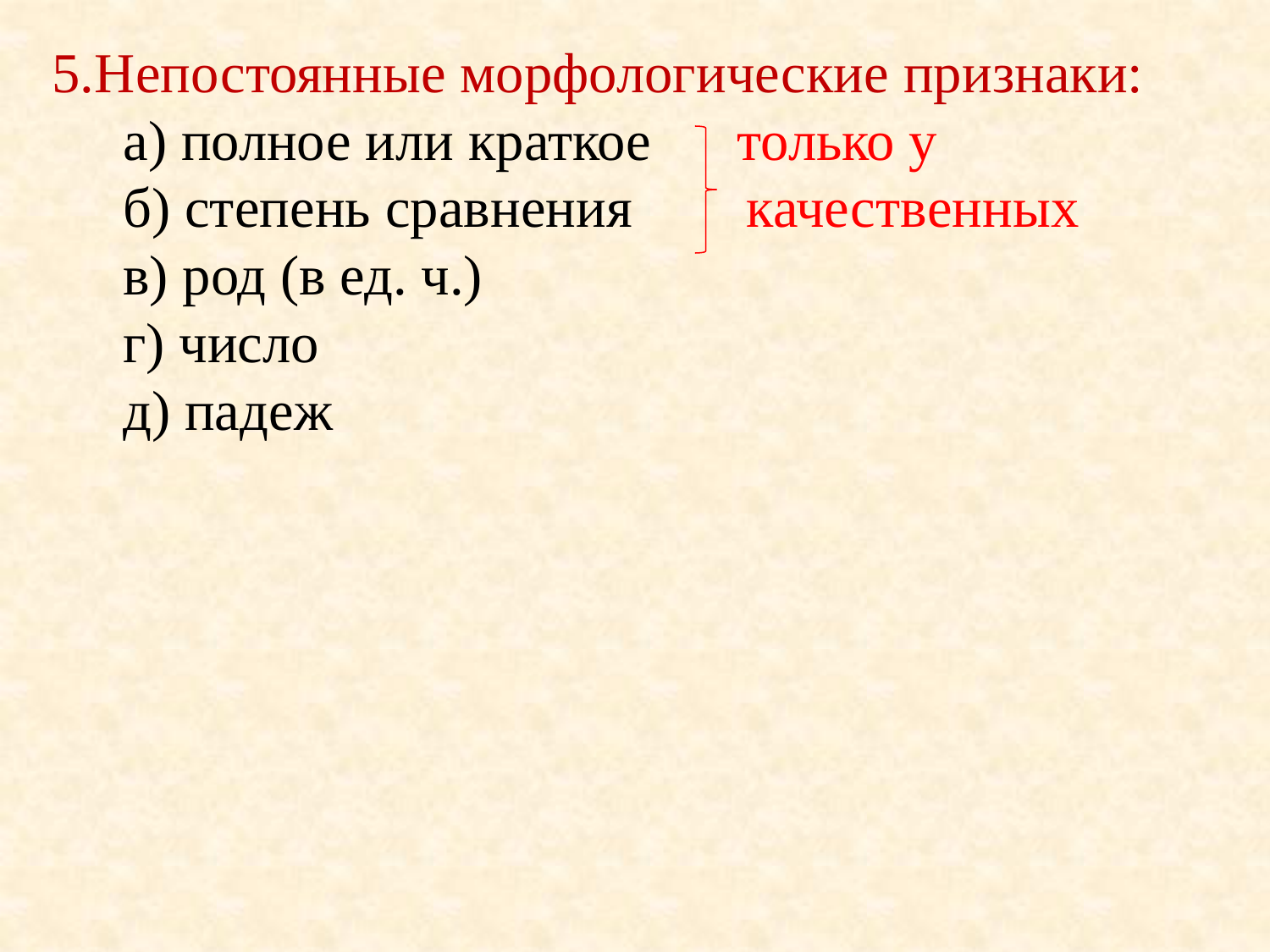

5.Непостоянные морфологические признаки:
     а) полное или краткое      только у
     б) степень сравнения        качественных
     в) род (в ед. ч.)
     г) число
     д) падеж